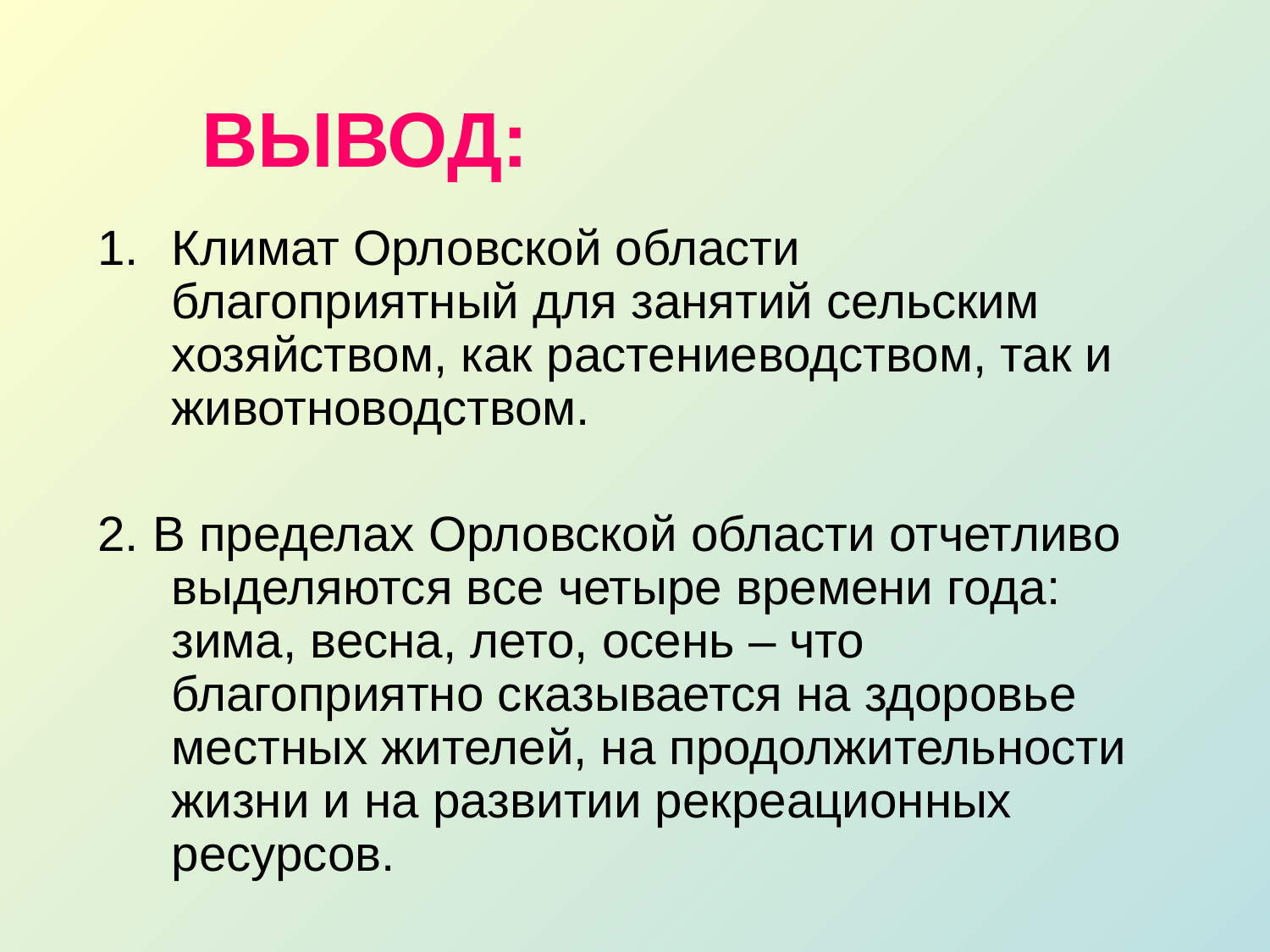

# ВЫВОД:
Климат Орловской области благоприятный для занятий сельским хозяйством, как растениеводством, так и животноводством.

2. В пределах Орловской области отчетливо выделяются все четыре времени года: зима, весна, лето, осень – что благоприятно сказывается на здоровье местных жителей, на продолжительности жизни и на развитии рекреационных ресурсов.